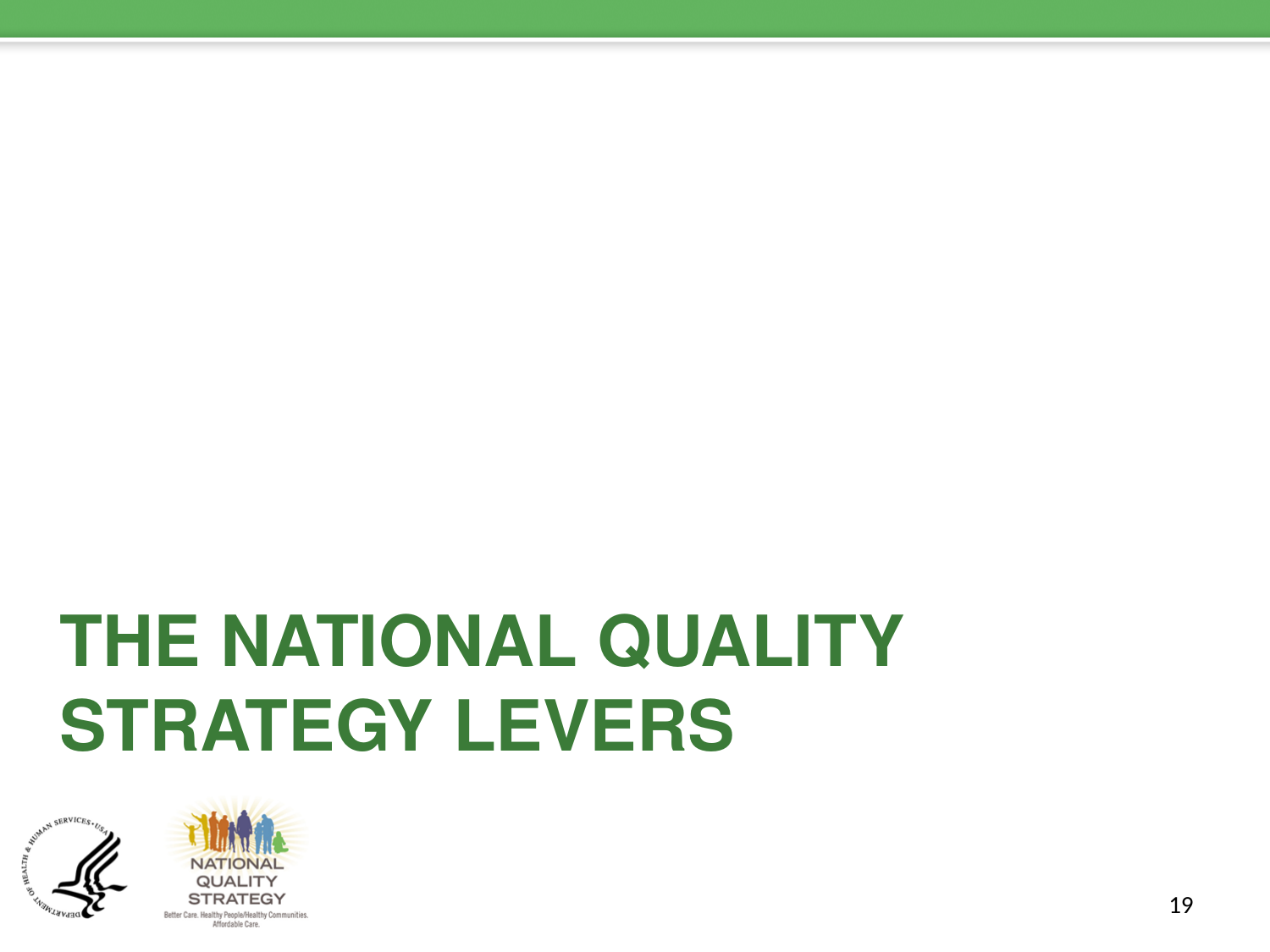

# The national quality strategy levers
19